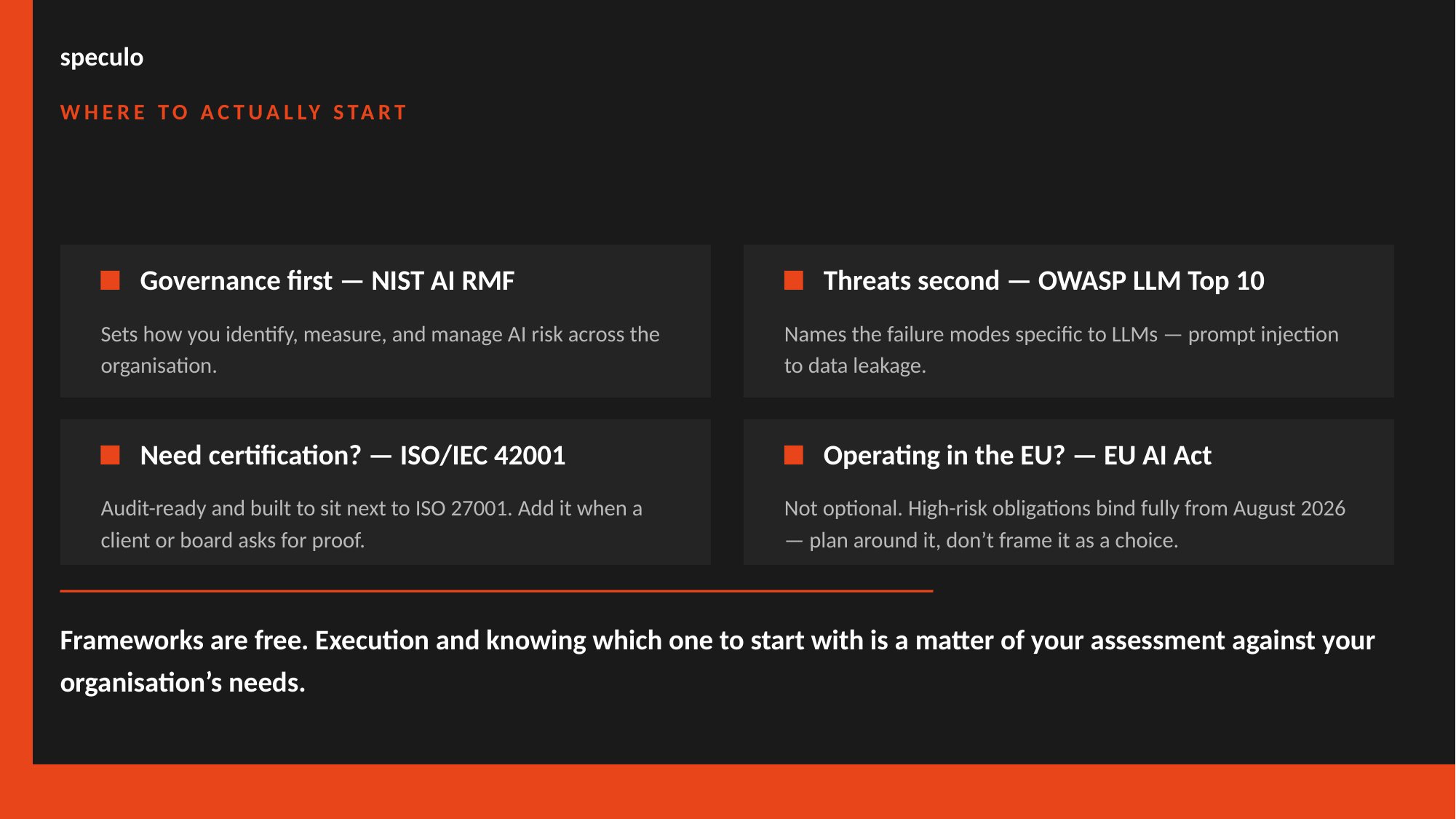

speculo
WHERE TO ACTUALLY START

Governance first — NIST AI RMF
Threats second — OWASP LLM Top 10

Sets how you identify, measure, and manage AI risk across the organisation.
Names the failure modes specific to LLMs — prompt injection to data leakage.

Need certification? — ISO/IEC 42001
Operating in the EU? — EU AI Act

Audit-ready and built to sit next to ISO 27001. Add it when a client or board asks for proof.
Not optional. High-risk obligations bind fully from August 2026 — plan around it, don’t frame it as a choice.

Frameworks are free. Execution and knowing which one to start with is a matter of your assessment against your organisation’s needs.